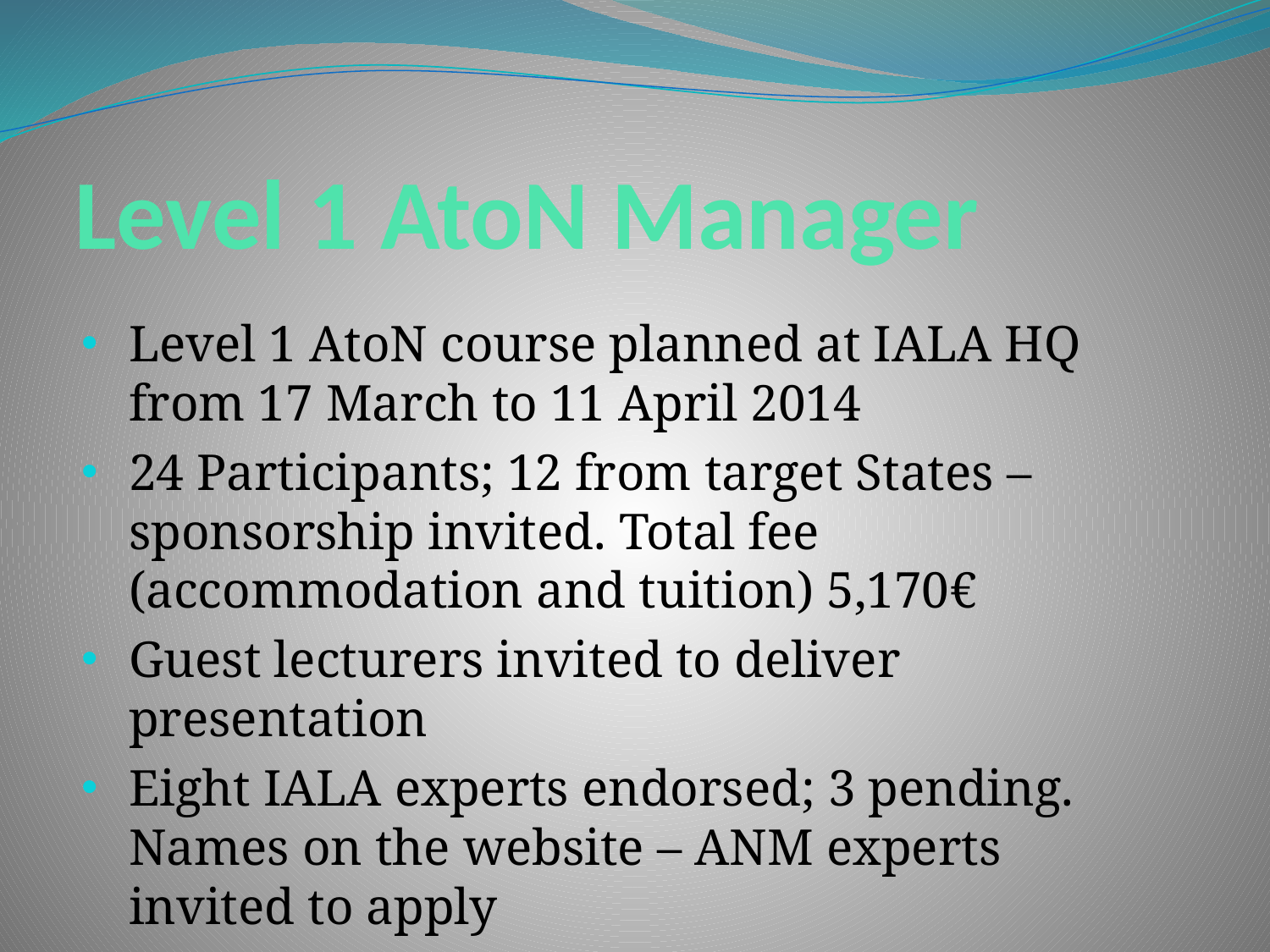

# Level 1 AtoN Manager
Level 1 AtoN course planned at IALA HQ from 17 March to 11 April 2014
24 Participants; 12 from target States – sponsorship invited. Total fee (accommodation and tuition) 5,170€
Guest lecturers invited to deliver presentation
Eight IALA experts endorsed; 3 pending. Names on the website – ANM experts invited to apply